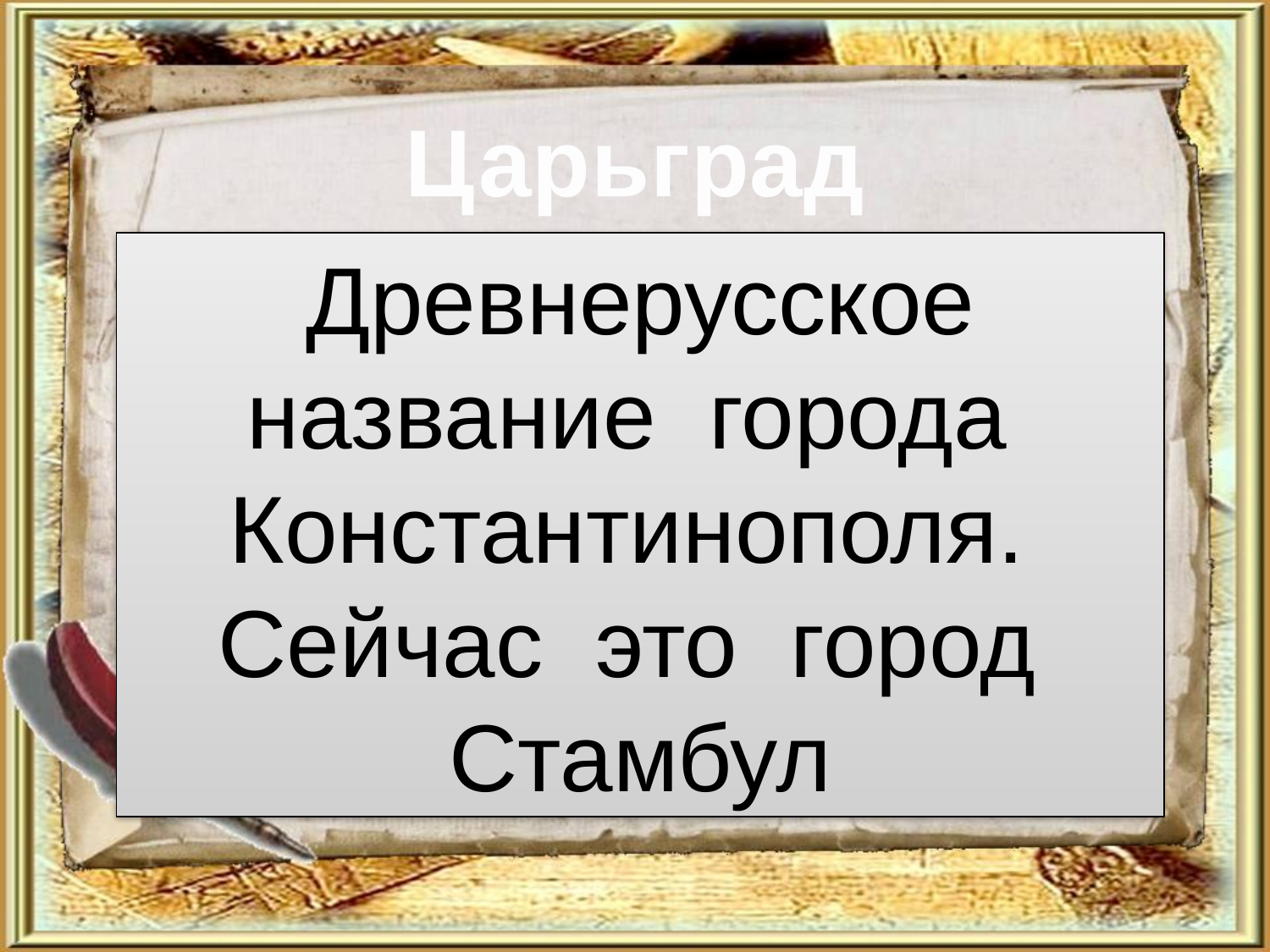

Царьград
Древнерусское название  города  Константинополя.  Сейчас  это  город  Стамбул